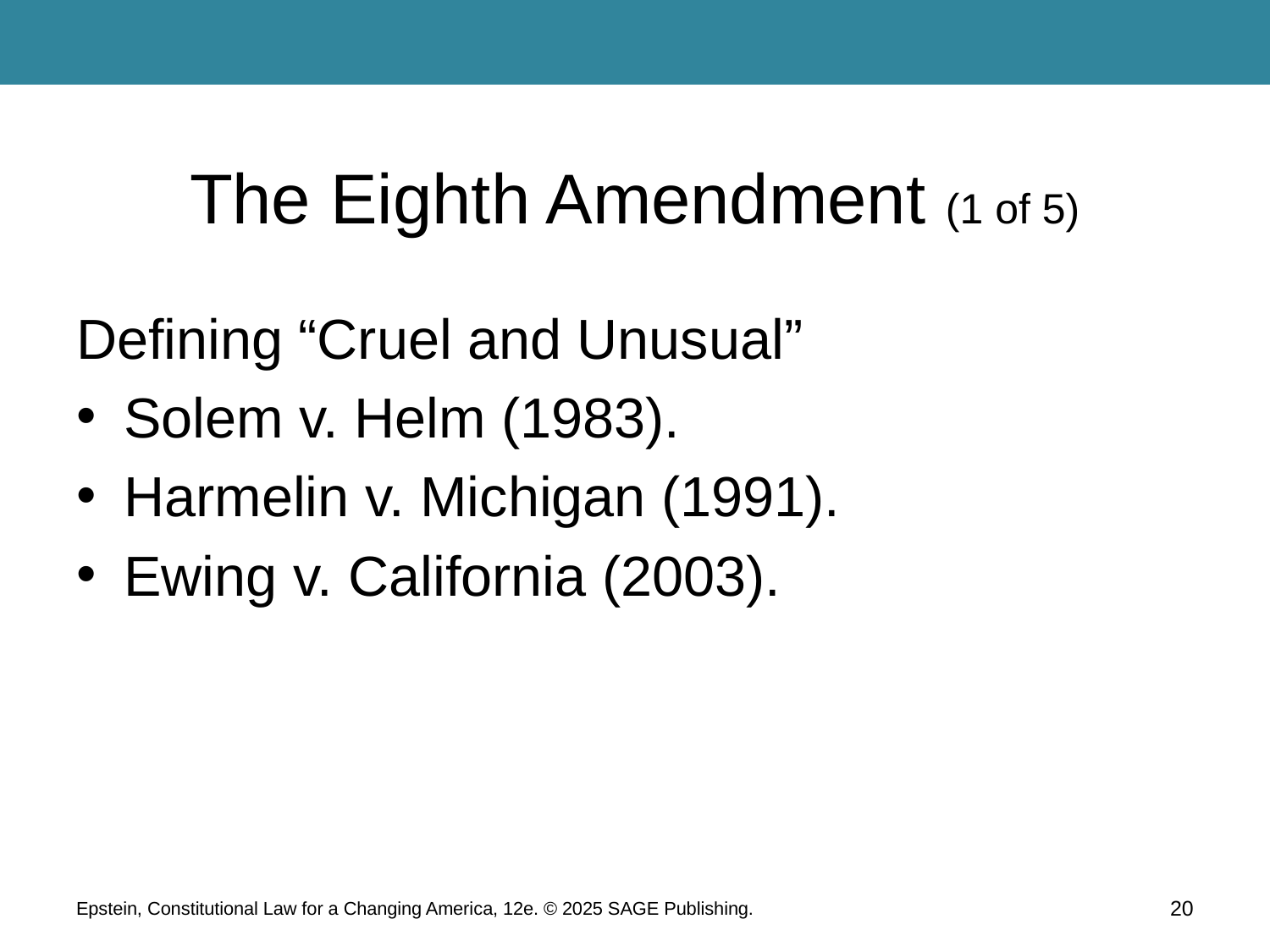

# The Eighth Amendment (1 of 5)
Defining “Cruel and Unusual”
Solem v. Helm (1983).
Harmelin v. Michigan (1991).
Ewing v. California (2003).
Epstein, Constitutional Law for a Changing America, 12e. © 2025 SAGE Publishing.
20